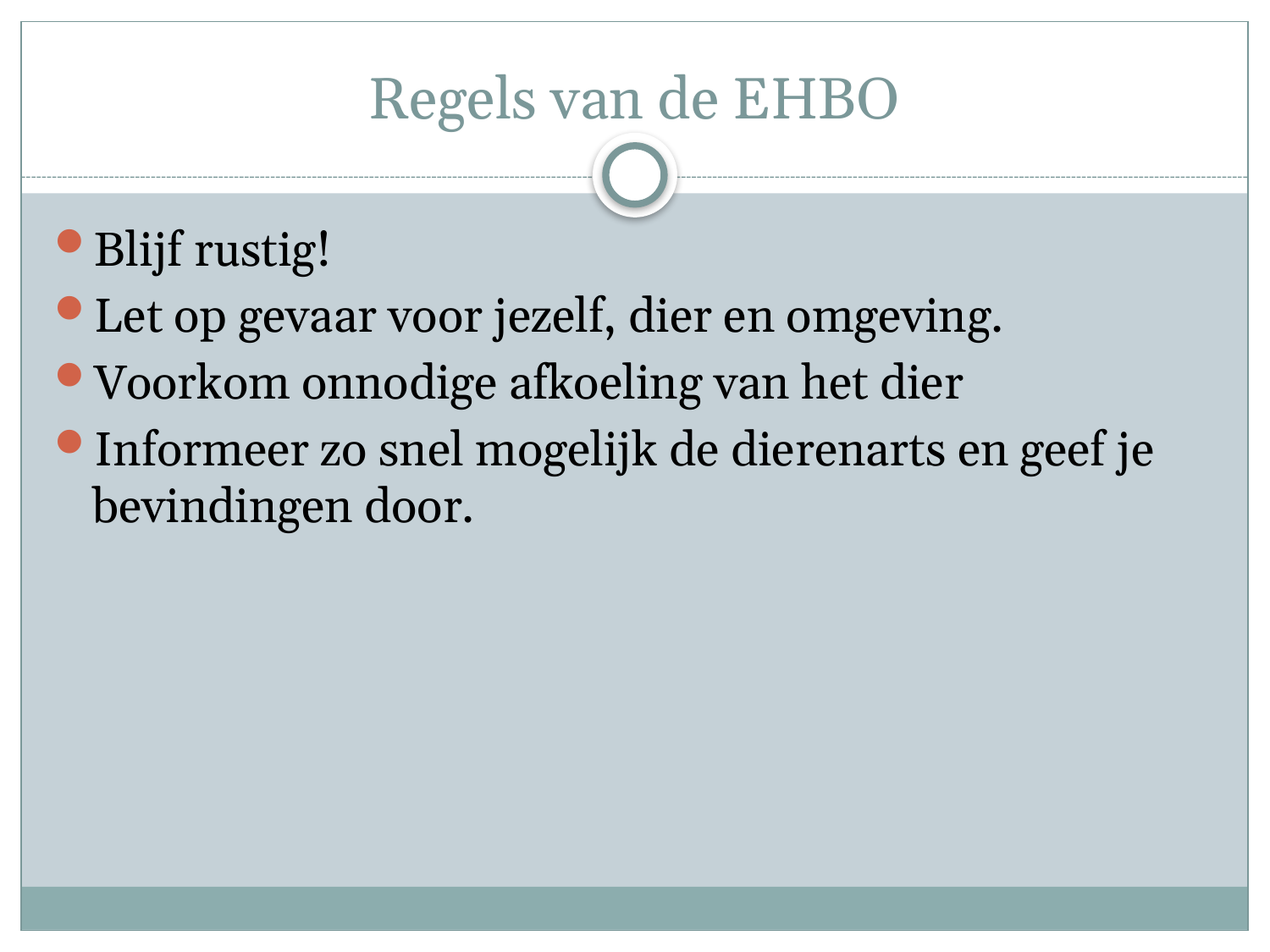

# Regels van de EHBO
Blijf rustig!
Let op gevaar voor jezelf, dier en omgeving.
Voorkom onnodige afkoeling van het dier
Informeer zo snel mogelijk de dierenarts en geef je bevindingen door.